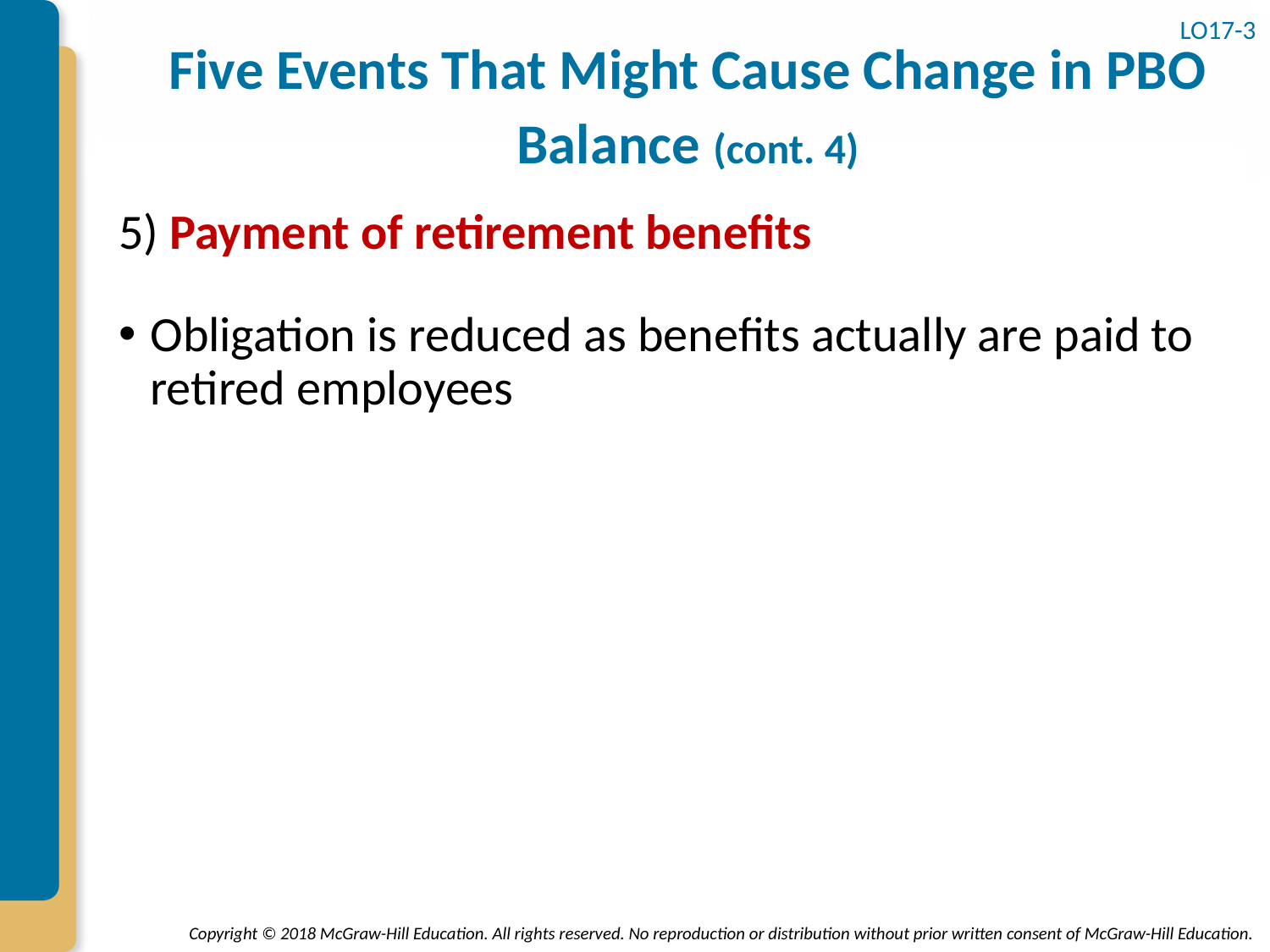

# Five Events That Might Cause Change in PBO Balance (cont. 4)
LO17-3
5) Payment of retirement benefits
Obligation is reduced as benefits actually are paid to retired employees